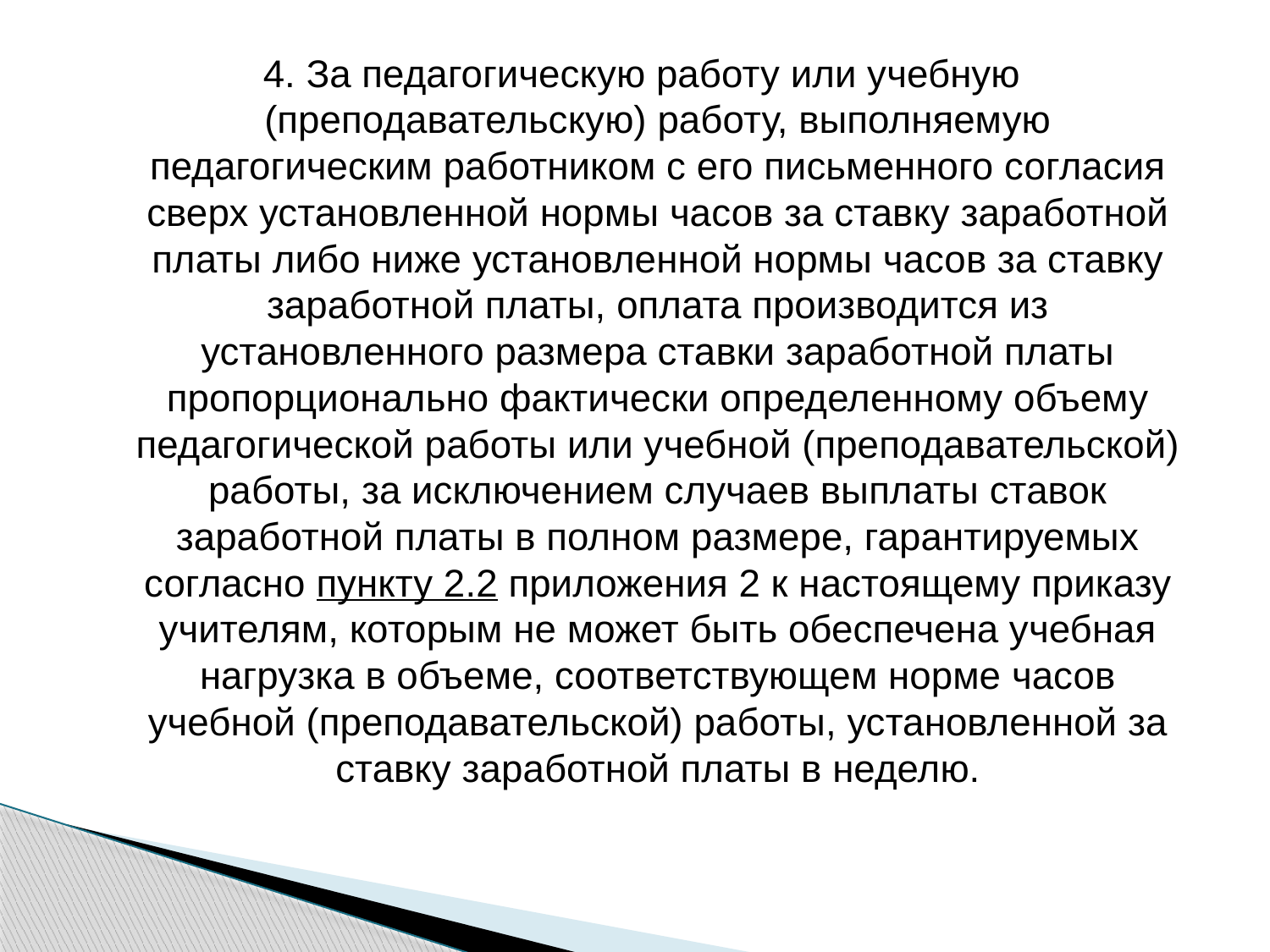

4. За педагогическую работу или учебную (преподавательскую) работу, выполняемую педагогическим работником с его письменного согласия сверх установленной нормы часов за ставку заработной платы либо ниже установленной нормы часов за ставку заработной платы, оплата производится из установленного размера ставки заработной платы пропорционально фактически определенному объему педагогической работы или учебной (преподавательской) работы, за исключением случаев выплаты ставок заработной платы в полном размере, гарантируемых согласно пункту 2.2 приложения 2 к настоящему приказу учителям, которым не может быть обеспечена учебная нагрузка в объеме, соответствующем норме часов учебной (преподавательской) работы, установленной за ставку заработной платы в неделю.